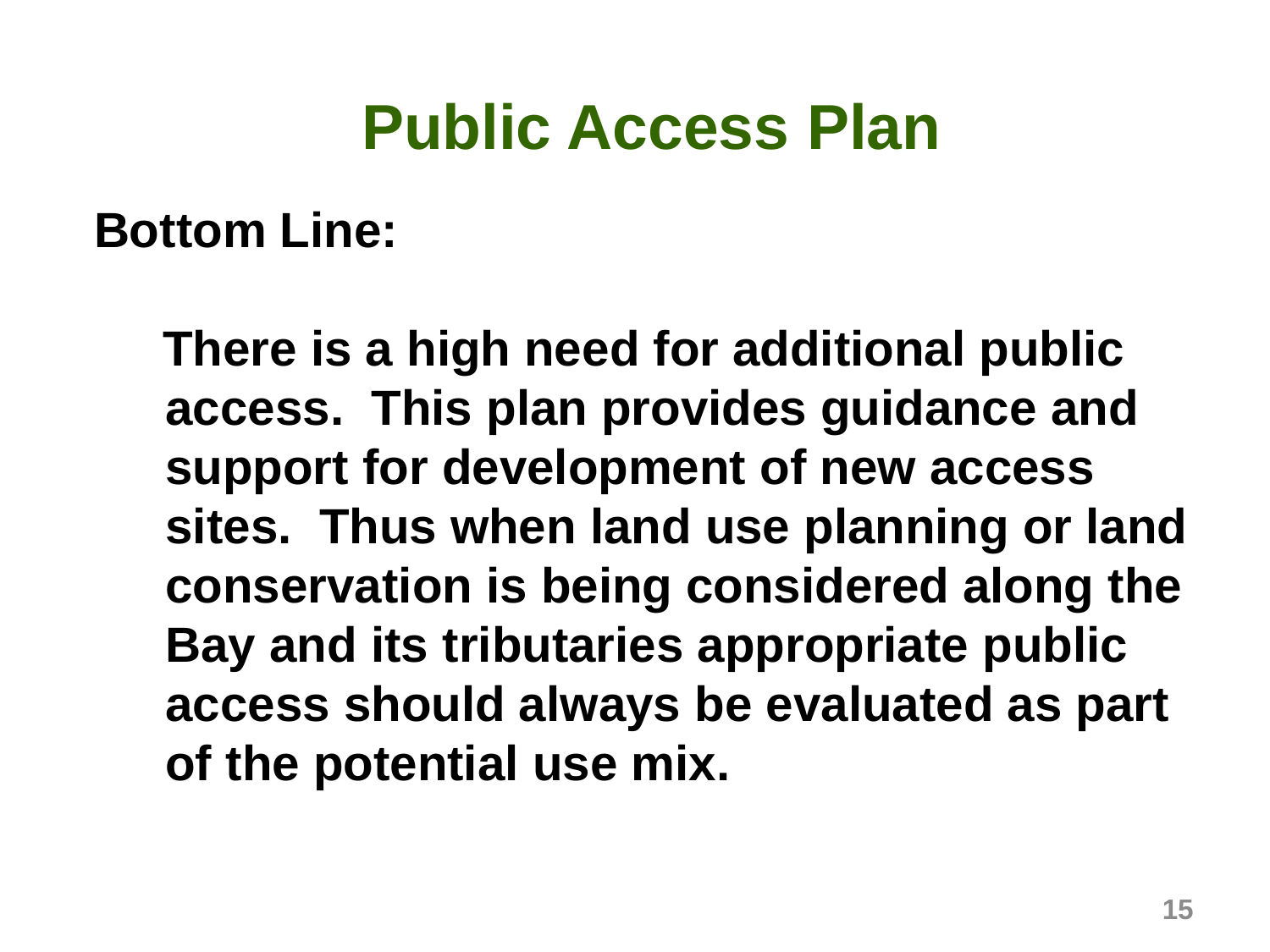

Public Access Plan
Bottom Line:

     There is a high need for additional public access.  This plan provides guidance and support for development of new access sites.  Thus when land use planning or land conservation is being considered along the Bay and its tributaries appropriate public access should always be evaluated as part of the potential use mix.

15